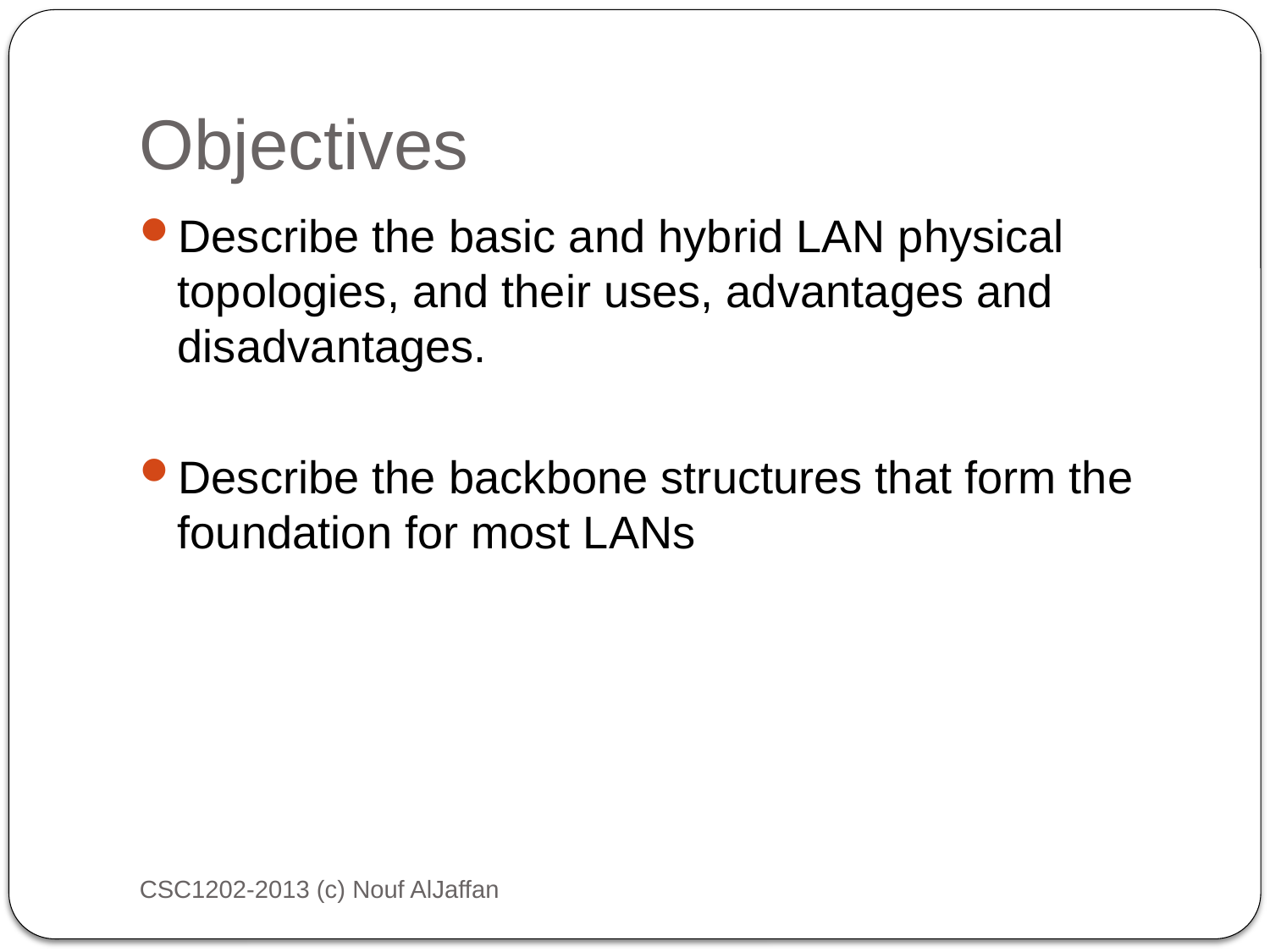

# Objectives
Describe the basic and hybrid LAN physical topologies, and their uses, advantages and disadvantages.

Describe the backbone structures that form the foundation for most LANs
CSC1202-2013 (c) Nouf AlJaffan